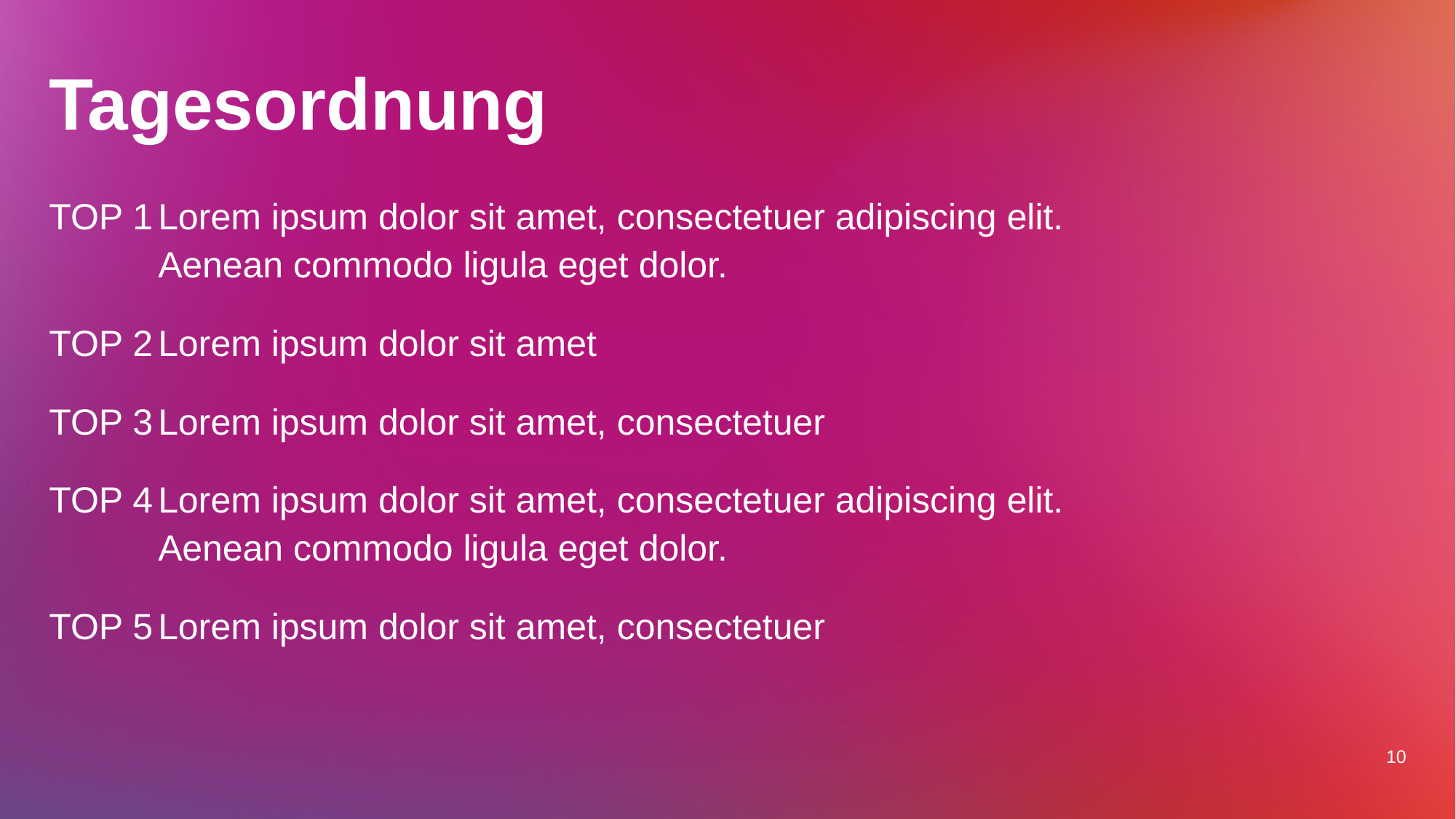

# Tagesordnung
TOP 1	Lorem ipsum dolor sit amet, consectetuer adipiscing elit.
	Aenean commodo ligula eget dolor.
TOP 2	Lorem ipsum dolor sit amet
TOP 3	Lorem ipsum dolor sit amet, consectetuer
TOP 4	Lorem ipsum dolor sit amet, consectetuer adipiscing elit.
	Aenean commodo ligula eget dolor.
TOP 5	Lorem ipsum dolor sit amet, consectetuer
10